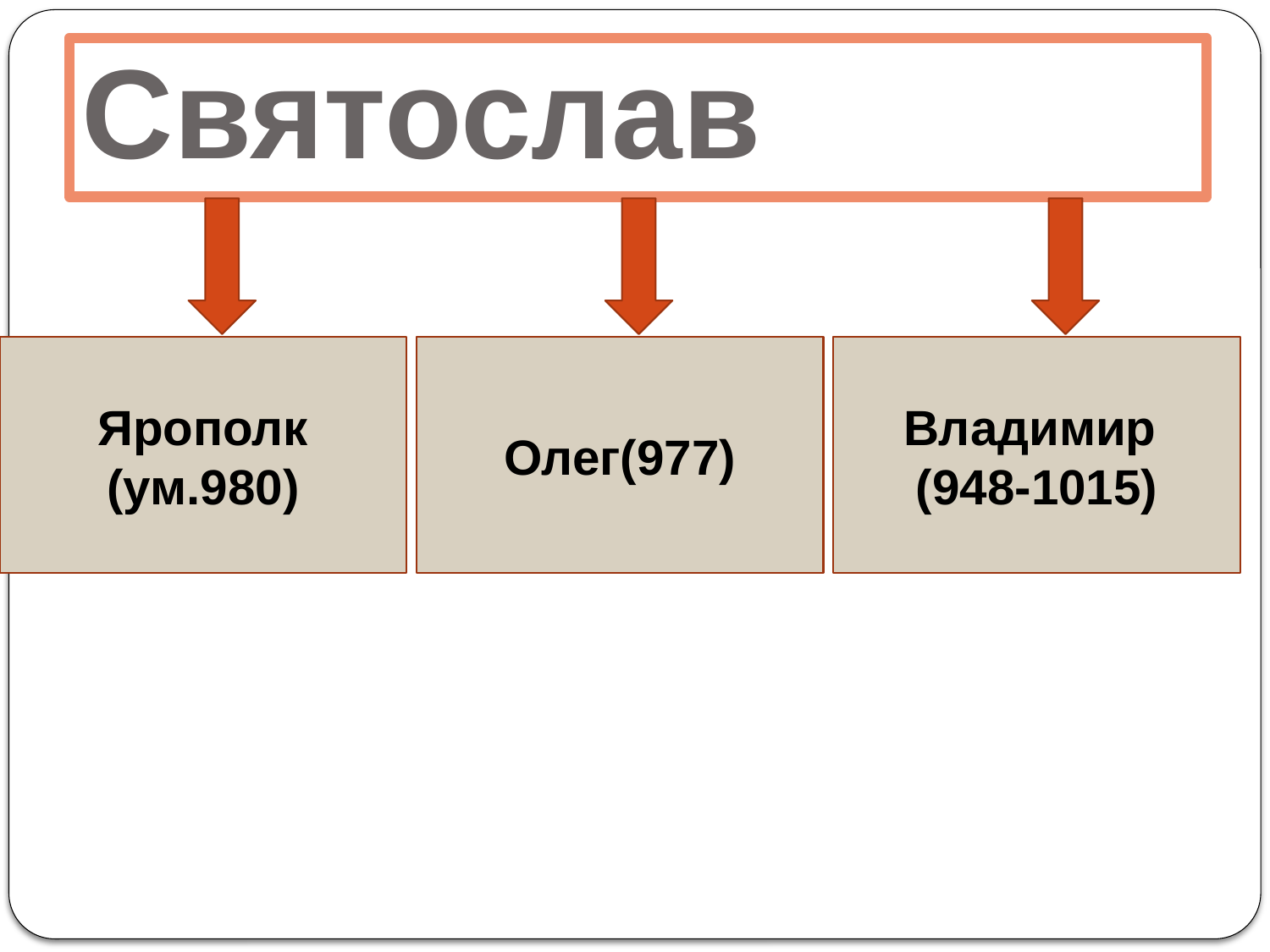

# Святослав

Ярополк (ум.980)
Олег(977)
Владимир
(948-1015)